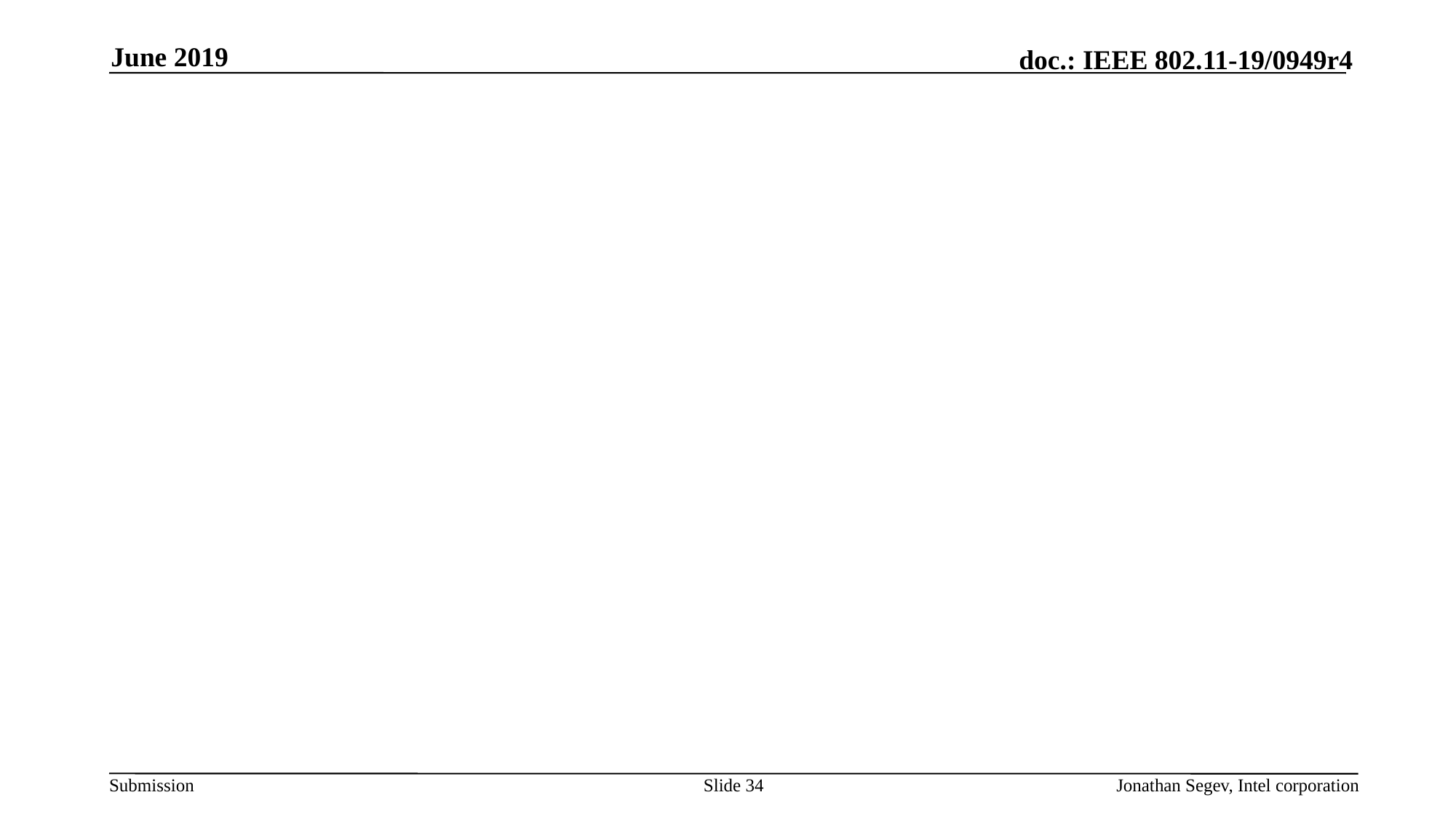

June 2019
#

Slide 34
Jonathan Segev, Intel corporation